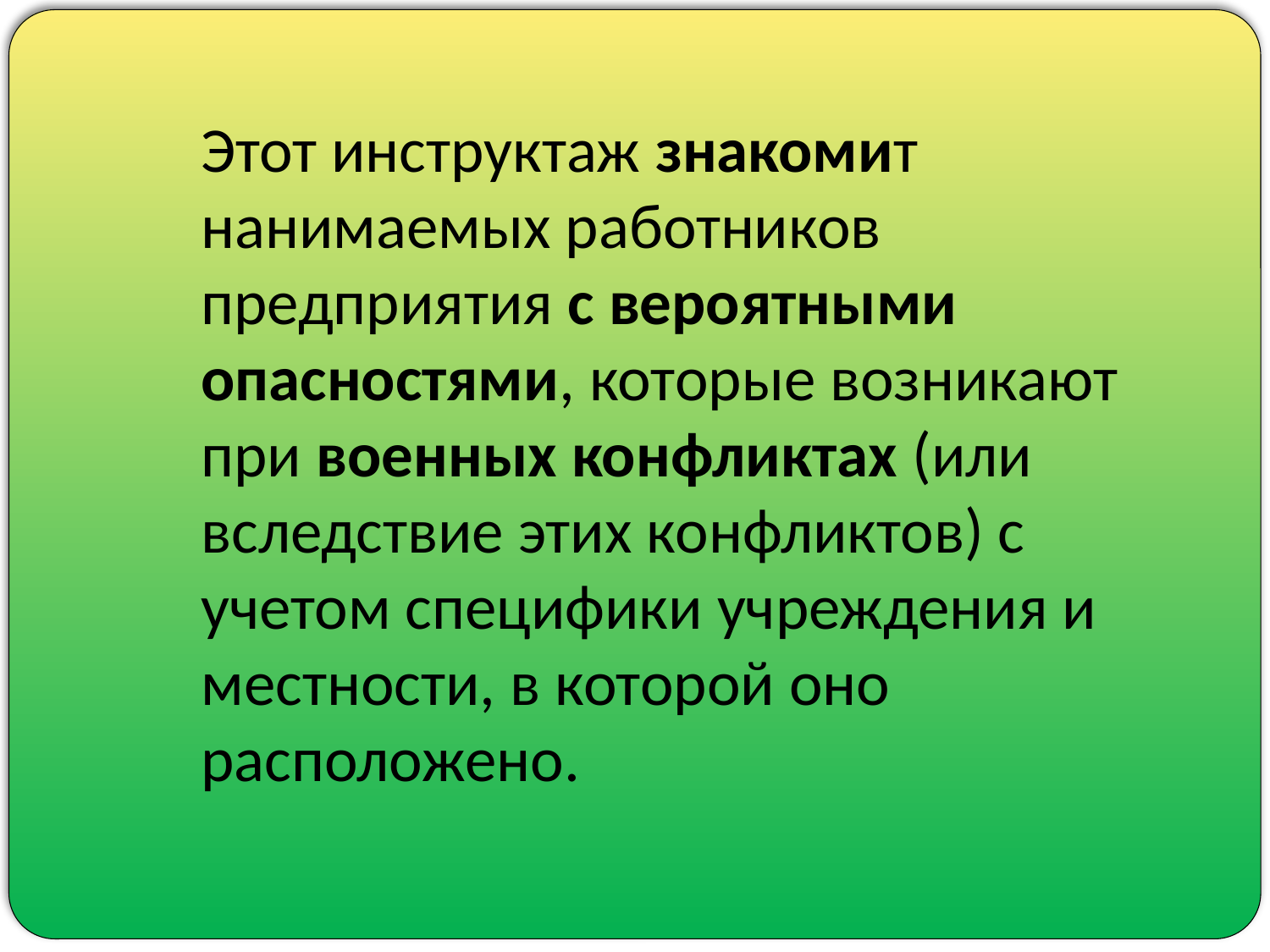

Этот инструктаж знакомит нанимаемых работников предприятия с вероятными опасностями, которые возникают при военных конфликтах (или вследствие этих конфликтов) с учетом специфики учреждения и местности, в которой оно расположено.